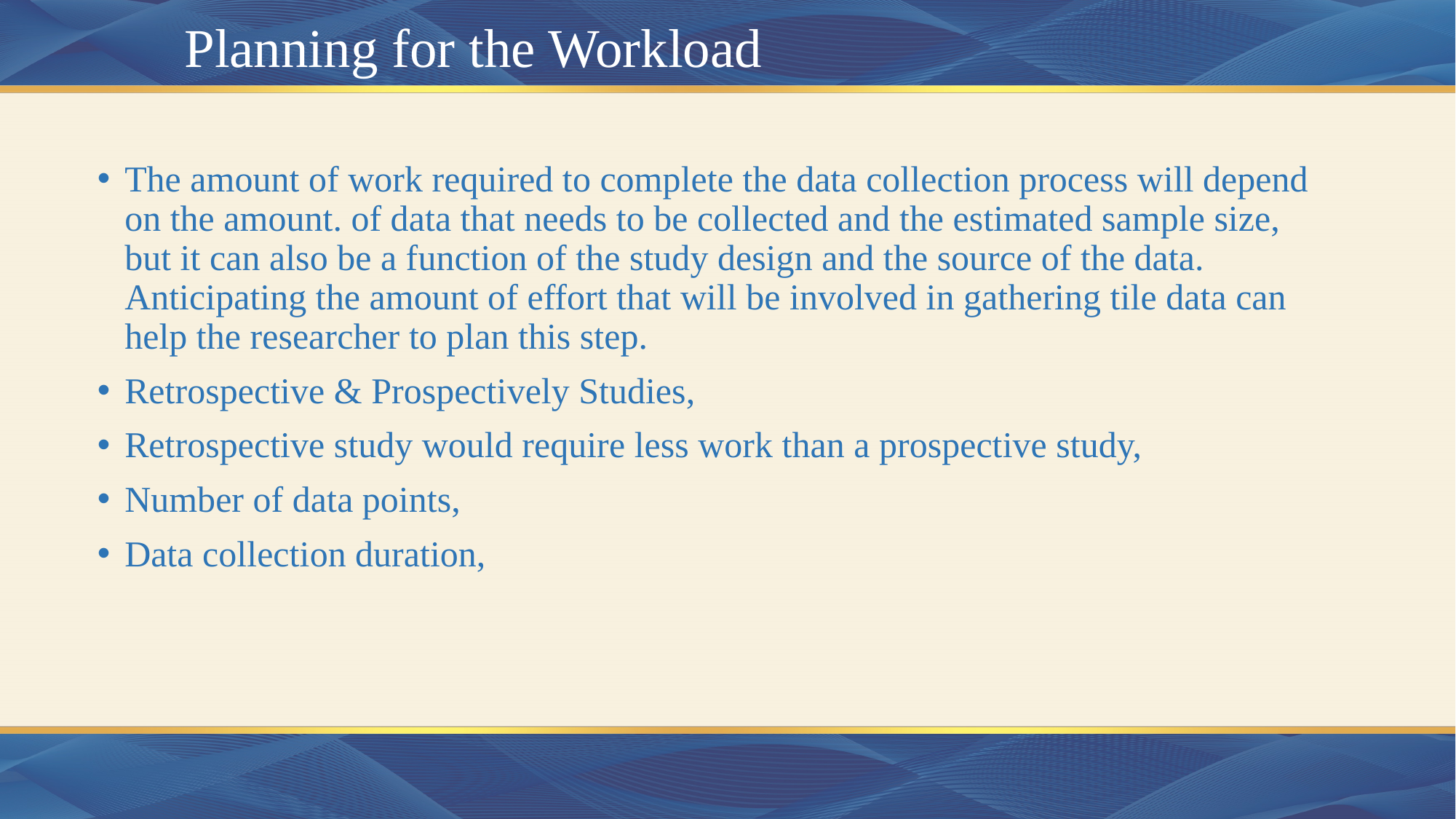

# Planning for the Workload
The amount of work required to complete the data collection process will depend on the amount. of data that needs to be collected and the estimated sample size, but it can also be a function of the study design and the source of the data. Anticipating the amount of effort that will be involved in gathering tile data can help the researcher to plan this step.
Retrospective & Prospectively Studies,
Retrospective study would require less work than a prospective study,
Number of data points,
Data collection duration,